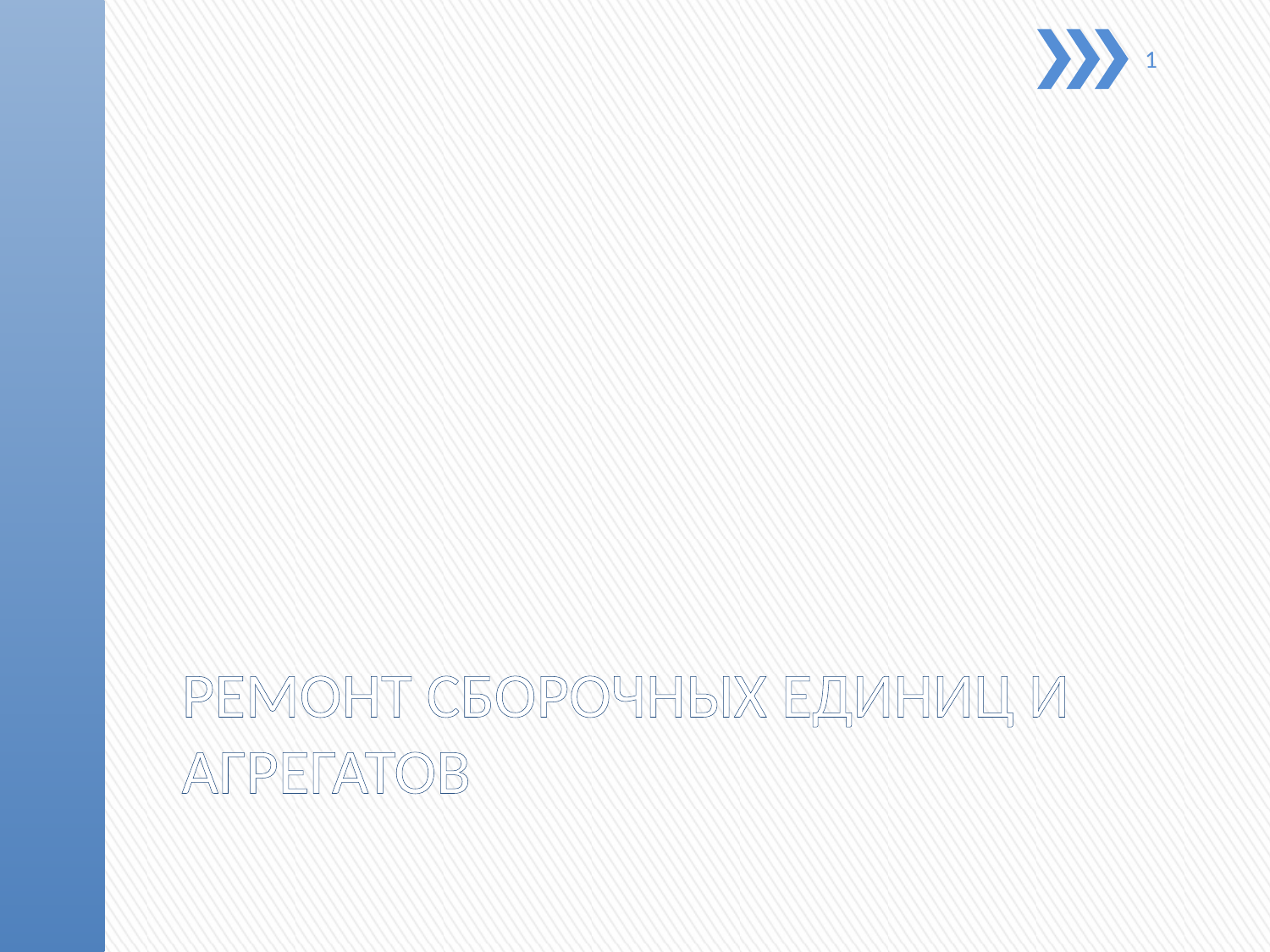

1
# РЕМОНТ СБОРОЧНЫХ ЕДИНИЦ И АГРЕГАТОВ